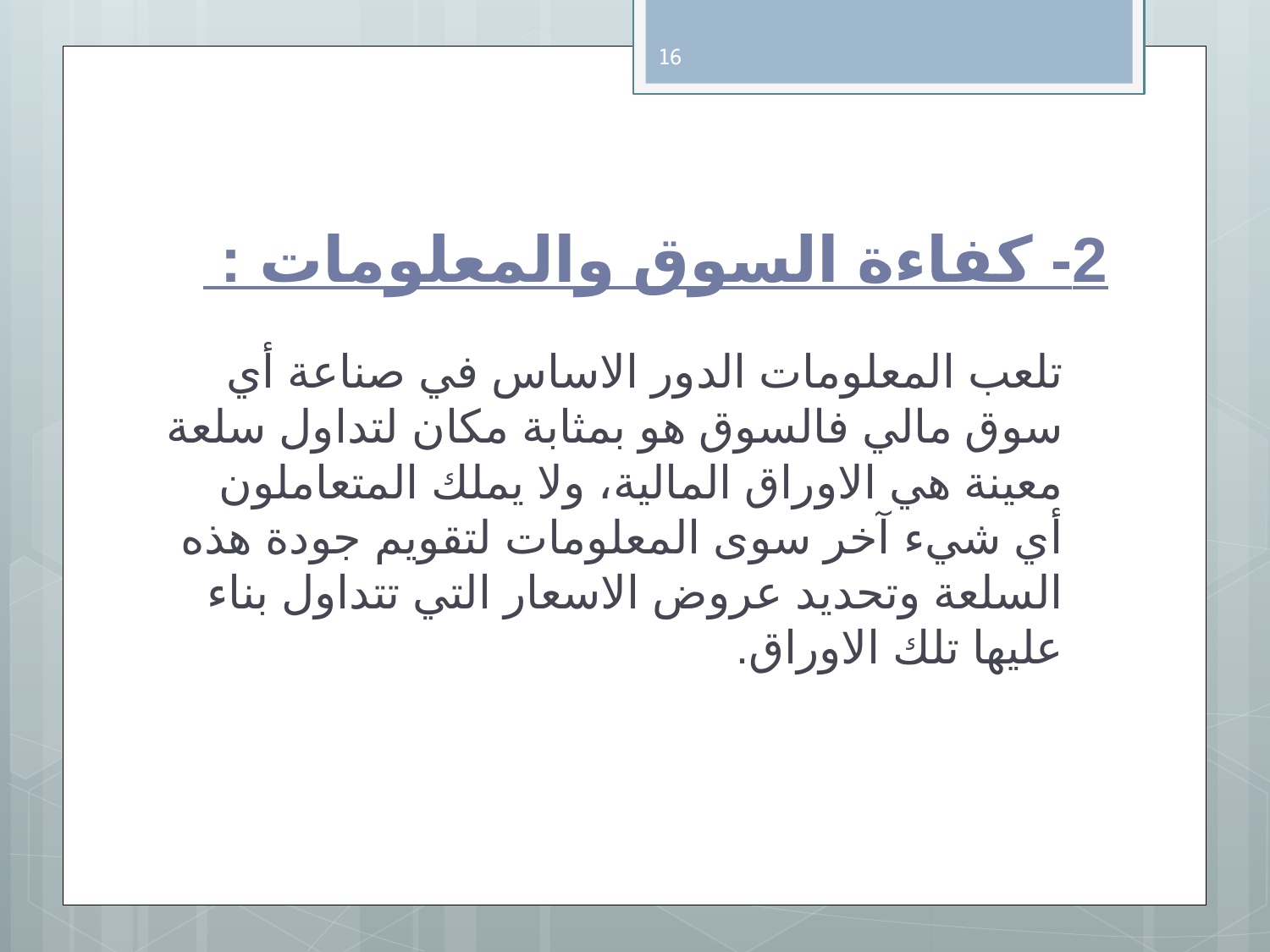

16
# 2- كفاءة السوق والمعلومات :
تلعب المعلومات الدور الاساس في صناعة أي سوق مالي فالسوق هو بمثابة مكان لتداول سلعة معينة هي الاوراق المالية، ولا يملك المتعاملون أي شيء آخر سوى المعلومات لتقويم جودة هذه السلعة وتحديد عروض الاسعار التي تتداول بناء عليها تلك الاوراق.